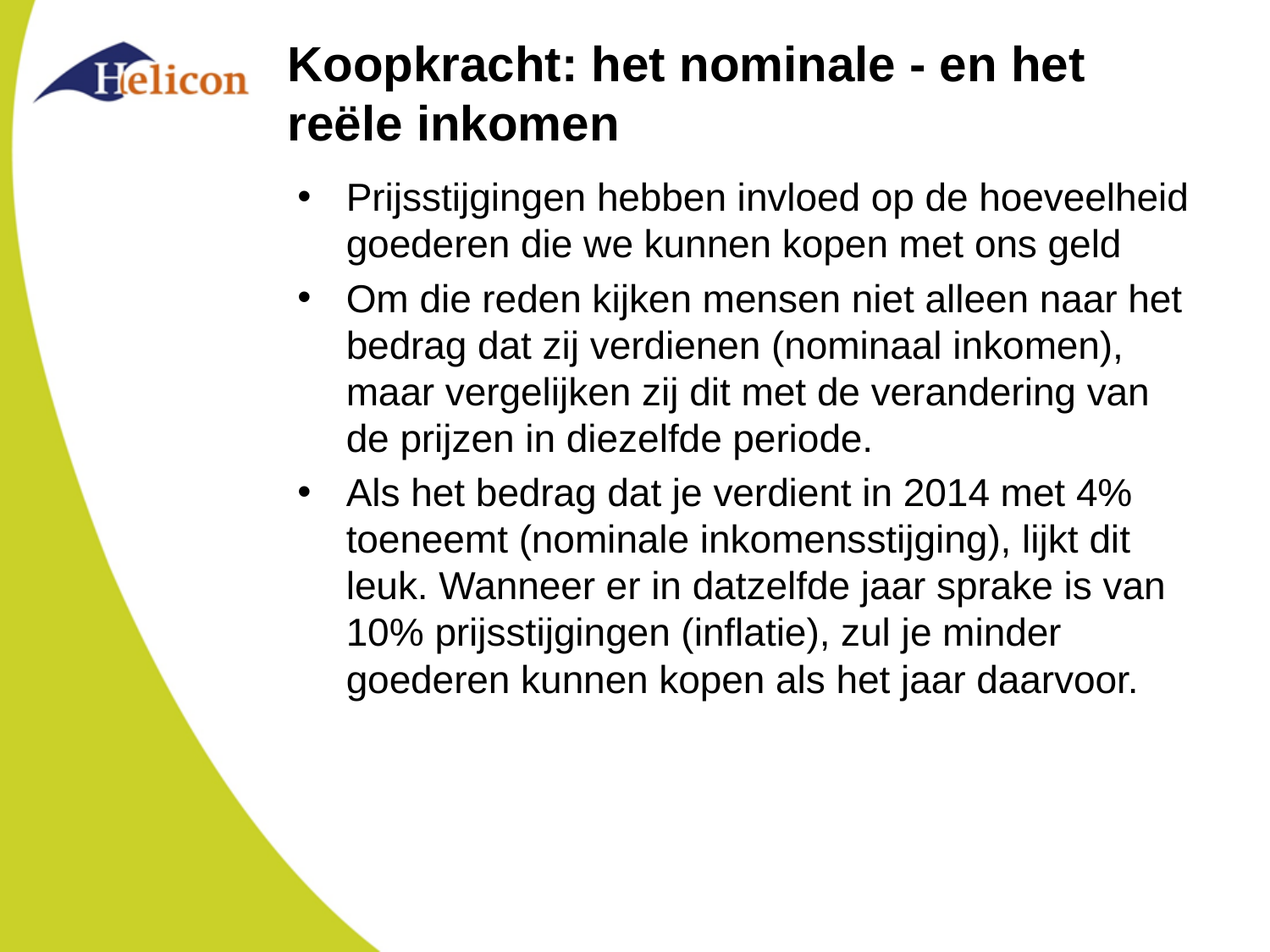

# Koopkracht: het nominale - en het reële inkomen
Prijsstijgingen hebben invloed op de hoeveelheid goederen die we kunnen kopen met ons geld
Om die reden kijken mensen niet alleen naar het bedrag dat zij verdienen (nominaal inkomen), maar vergelijken zij dit met de verandering van de prijzen in diezelfde periode.
Als het bedrag dat je verdient in 2014 met 4% toeneemt (nominale inkomensstijging), lijkt dit leuk. Wanneer er in datzelfde jaar sprake is van 10% prijsstijgingen (inflatie), zul je minder goederen kunnen kopen als het jaar daarvoor.